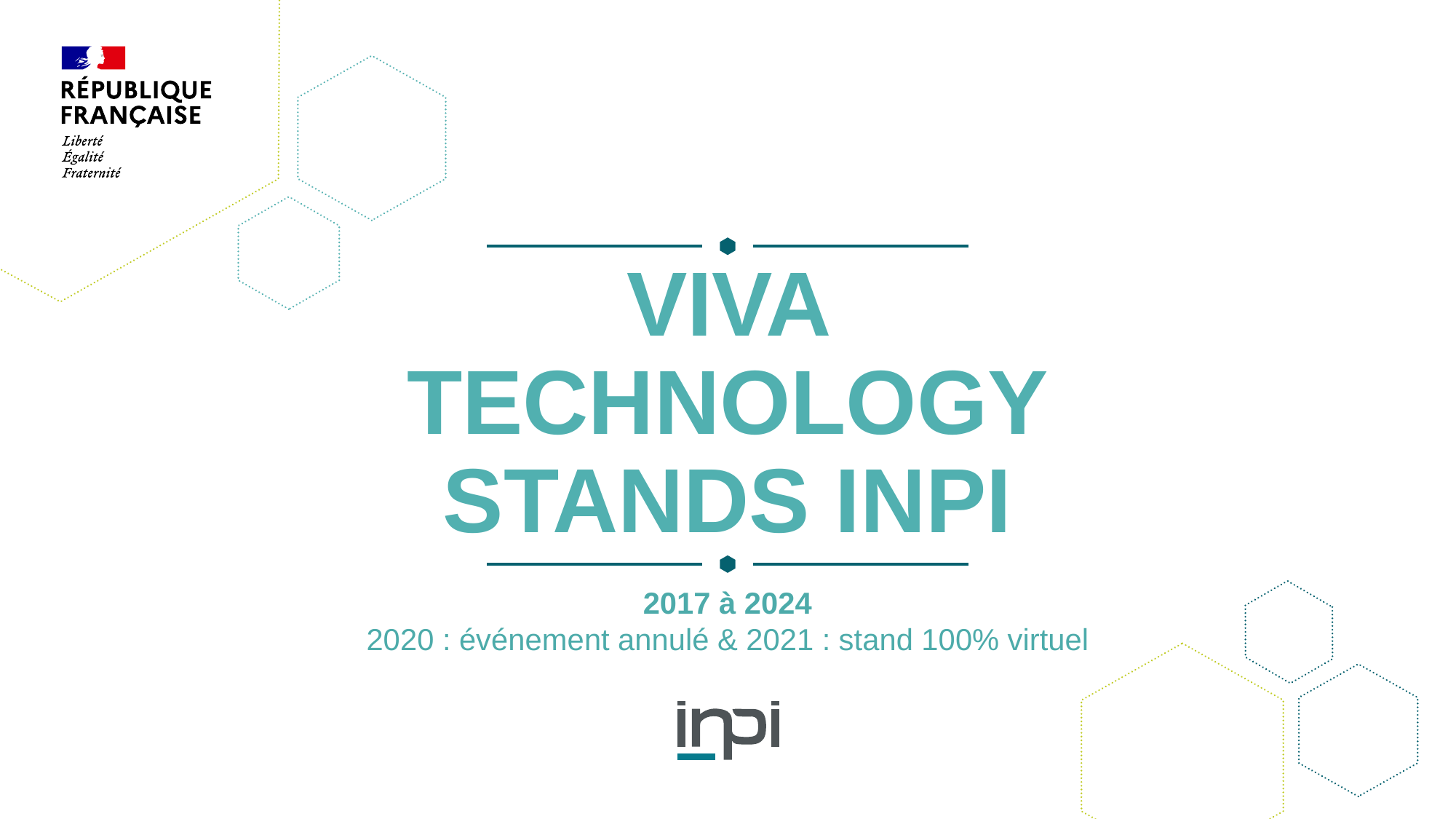

# Viva technology Stands inpi
2017 à 2024
2020 : événement annulé & 2021 : stand 100% virtuel